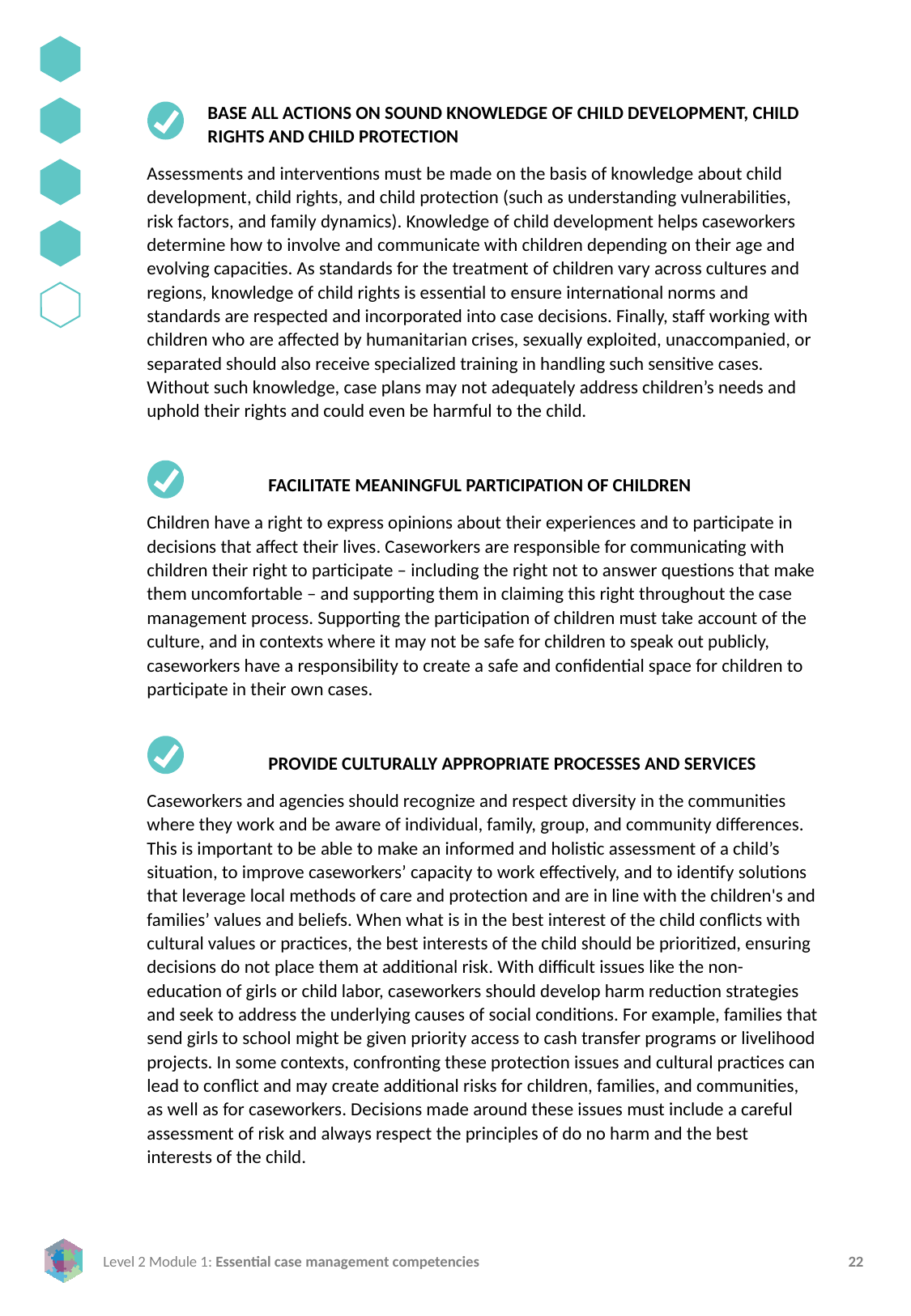

BASE ALL ACTIONS ON SOUND KNOWLEDGE OF CHILD DEVELOPMENT, CHILD RIGHTS AND CHILD PROTECTION
Assessments and interventions must be made on the basis of knowledge about child development, child rights, and child protection (such as understanding vulnerabilities, risk factors, and family dynamics). Knowledge of child development helps caseworkers determine how to involve and communicate with children depending on their age and evolving capacities. As standards for the treatment of children vary across cultures and regions, knowledge of child rights is essential to ensure international norms and standards are respected and incorporated into case decisions. Finally, staff working with children who are affected by humanitarian crises, sexually exploited, unaccompanied, or separated should also receive specialized training in handling such sensitive cases. Without such knowledge, case plans may not adequately address children’s needs and uphold their rights and could even be harmful to the child.

	FACILITATE MEANINGFUL PARTICIPATION OF CHILDREN
Children have a right to express opinions about their experiences and to participate in decisions that affect their lives. Caseworkers are responsible for communicating with children their right to participate – including the right not to answer questions that make them uncomfortable – and supporting them in claiming this right throughout the case management process. Supporting the participation of children must take account of the culture, and in contexts where it may not be safe for children to speak out publicly, caseworkers have a responsibility to create a safe and confidential space for children to participate in their own cases.

	PROVIDE CULTURALLY APPROPRIATE PROCESSES AND SERVICES
Caseworkers and agencies should recognize and respect diversity in the communities where they work and be aware of individual, family, group, and community differences. This is important to be able to make an informed and holistic assessment of a child’s situation, to improve caseworkers’ capacity to work effectively, and to identify solutions that leverage local methods of care and protection and are in line with the children's and families’ values and beliefs. When what is in the best interest of the child conflicts with cultural values or practices, the best interests of the child should be prioritized, ensuring decisions do not place them at additional risk. With difficult issues like the non-education of girls or child labor, caseworkers should develop harm reduction strategies and seek to address the underlying causes of social conditions. For example, families that send girls to school might be given priority access to cash transfer programs or livelihood projects. In some contexts, confronting these protection issues and cultural practices can lead to conflict and may create additional risks for children, families, and communities, as well as for caseworkers. Decisions made around these issues must include a careful assessment of risk and always respect the principles of do no harm and the best interests of the child.